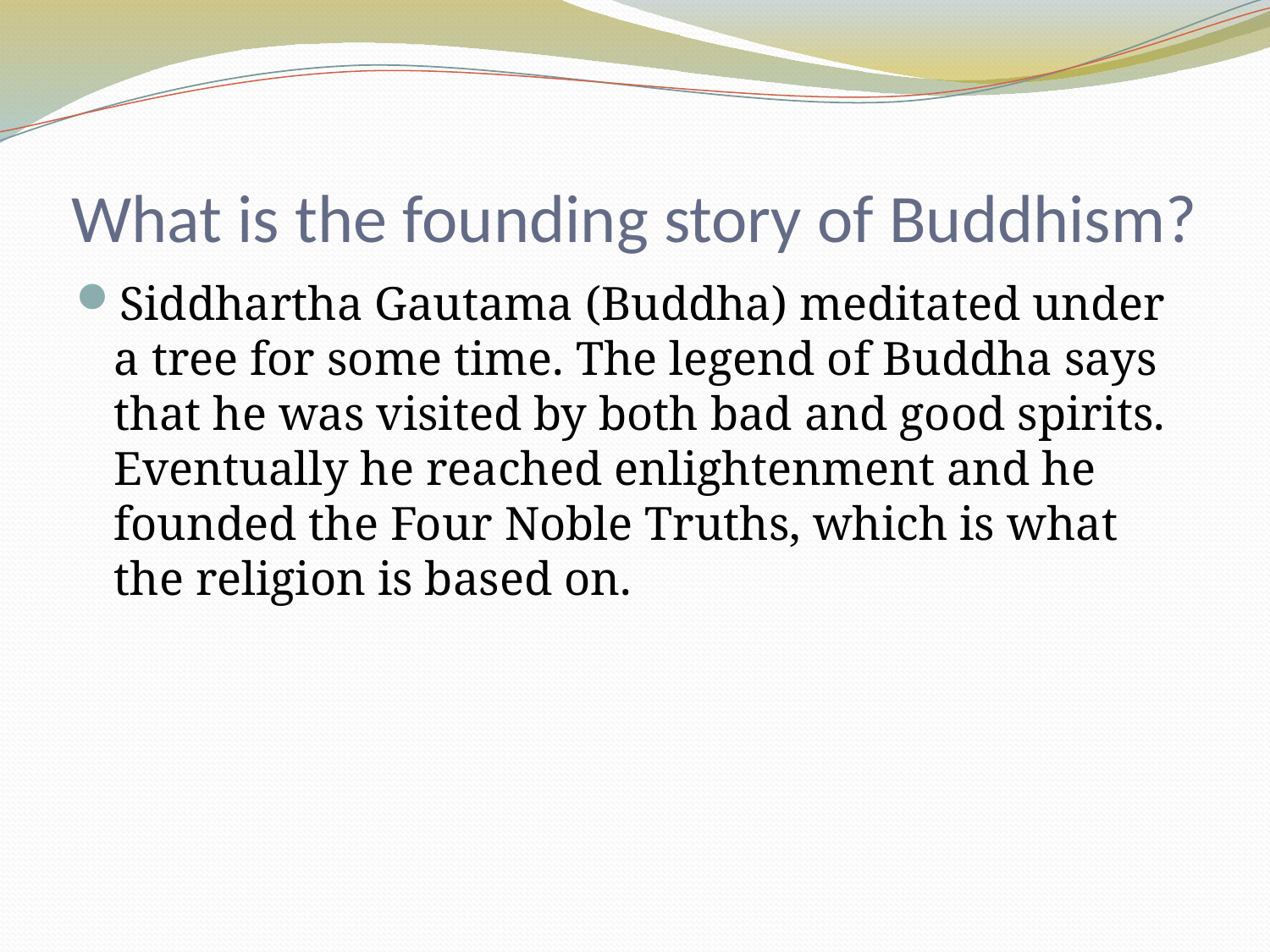

# What is the founding story of Buddhism?
Siddhartha Gautama (Buddha) meditated under a tree for some time. The legend of Buddha says that he was visited by both bad and good spirits. Eventually he reached enlightenment and he founded the Four Noble Truths, which is what the religion is based on.